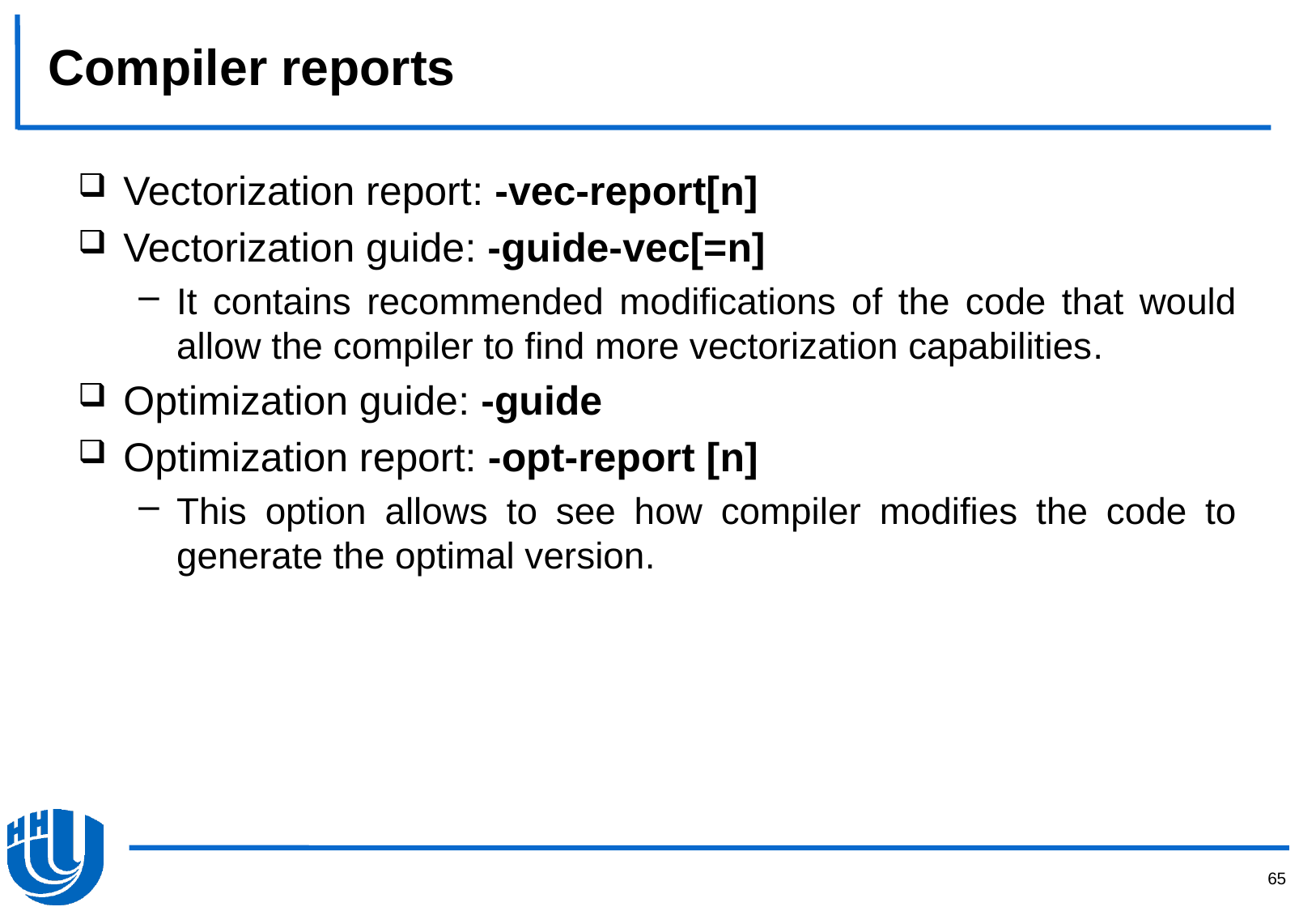

# Compiler reports
Vectorization report: -vec-report[n]
Vectorization guide: -guide-vec[=n]
It contains recommended modifications of the code that would allow the compiler to find more vectorization capabilities.
Optimization guide: -guide
Optimization report: -opt-report [n]
This option allows to see how compiler modifies the code to generate the optimal version.
65